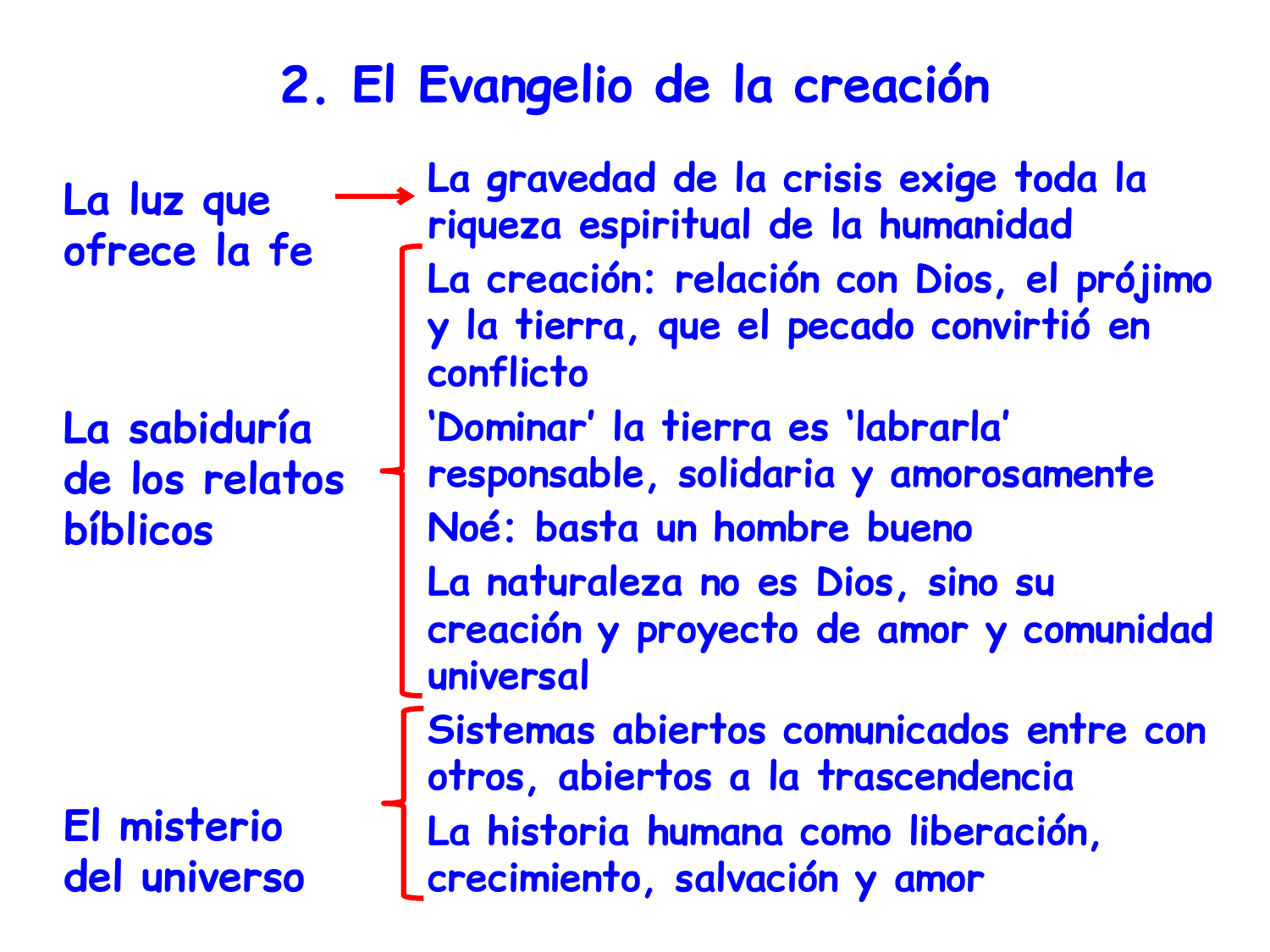

# 2. El Evangelio de la creación
La gravedad de la crisis exige toda la riqueza espiritual de la humanidad
La creación: relación con Dios, el prójimo y la tierra, que el pecado convirtió en conflicto
‘Dominar’ la tierra es ‘labrarla’  responsable, solidaria y amorosamente
Noé: basta un hombre bueno
La naturaleza no es Dios, sino su creación y proyecto de amor y comunidad universal
Sistemas abiertos comunicados entre con otros, abiertos a la trascendencia
La historia humana como liberación, crecimiento, salvación y amor
La luz que ofrece la fe

La sabiduría de los relatos bíblicos

El misterio del universo